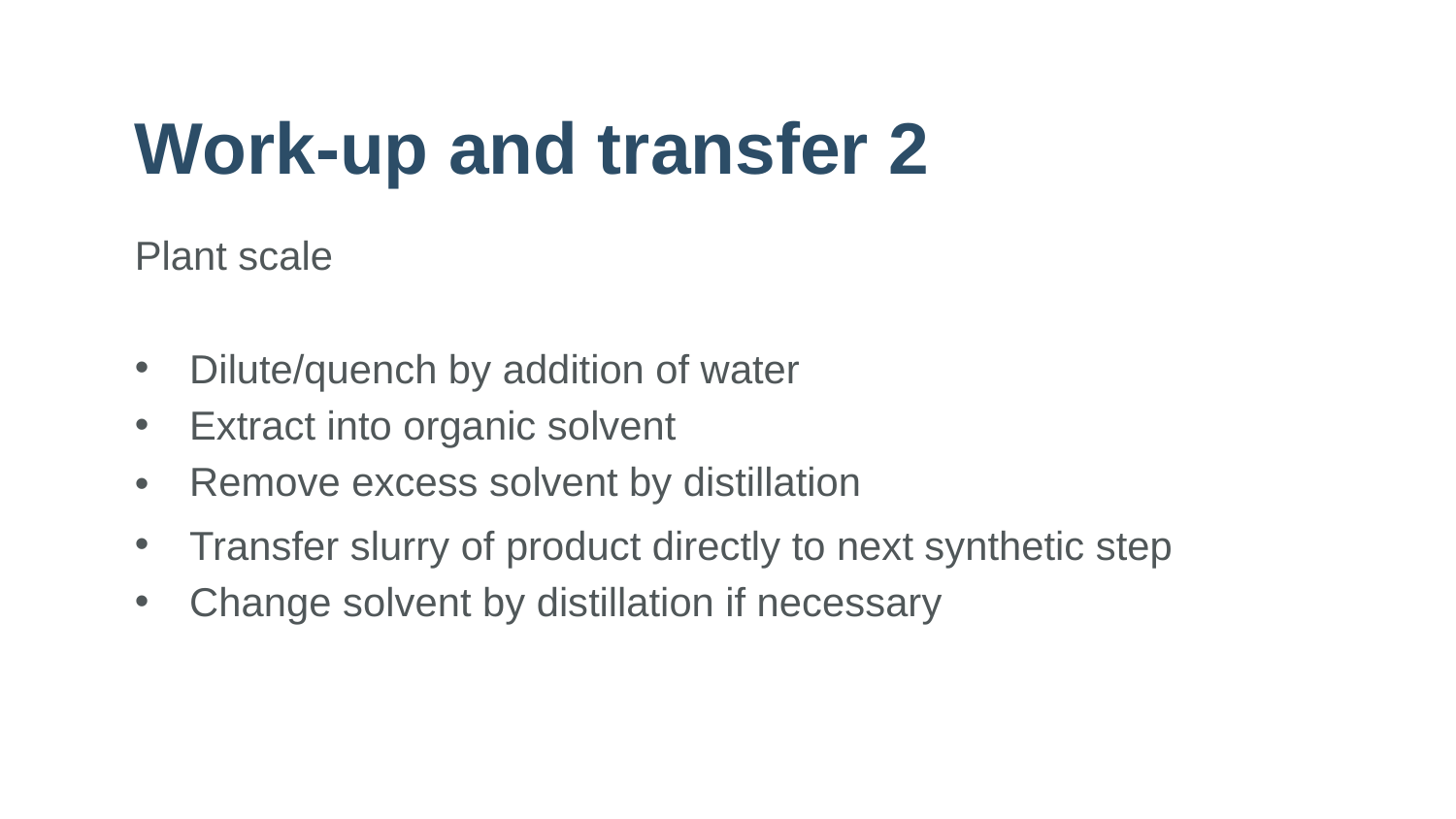

# Work-up and transfer 2
Plant scale

Dilute/quench by addition of water
Extract into organic solvent
Remove excess solvent by distillation
Transfer slurry of product directly to next synthetic step
Change solvent by distillation if necessary